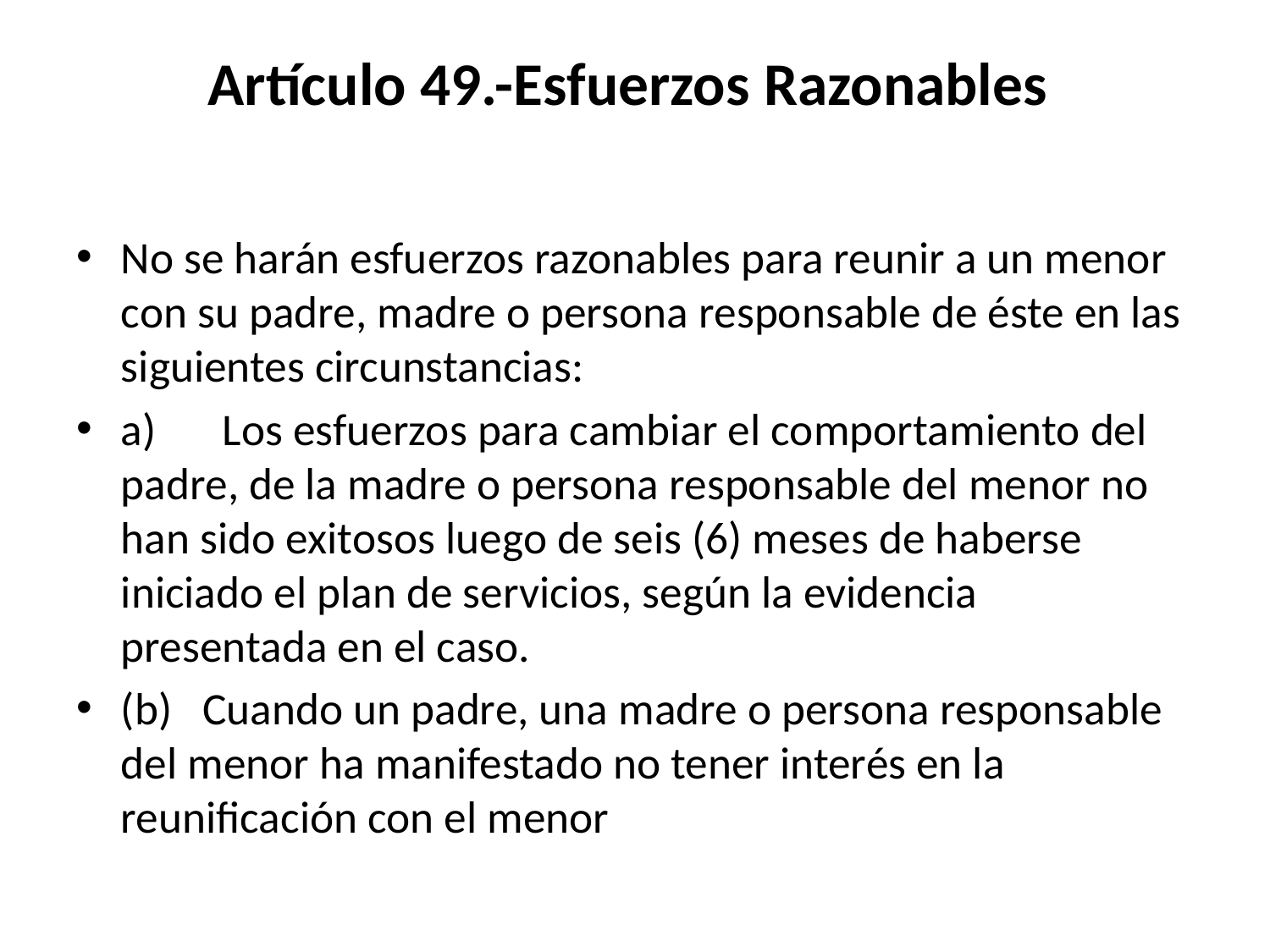

# Artículo 49.-Esfuerzos Razonables
No se harán esfuerzos razonables para reunir a un menor con su padre, madre o persona responsable de éste en las siguientes circunstancias:
a) 	Los esfuerzos para cambiar el comportamiento del padre, de la madre o persona responsable del menor no han sido exitosos luego de seis (6) meses de haberse iniciado el plan de servicios, según la evidencia presentada en el caso.
(b)   Cuando un padre, una madre o persona responsable del menor ha manifestado no tener interés en la reunificación con el menor